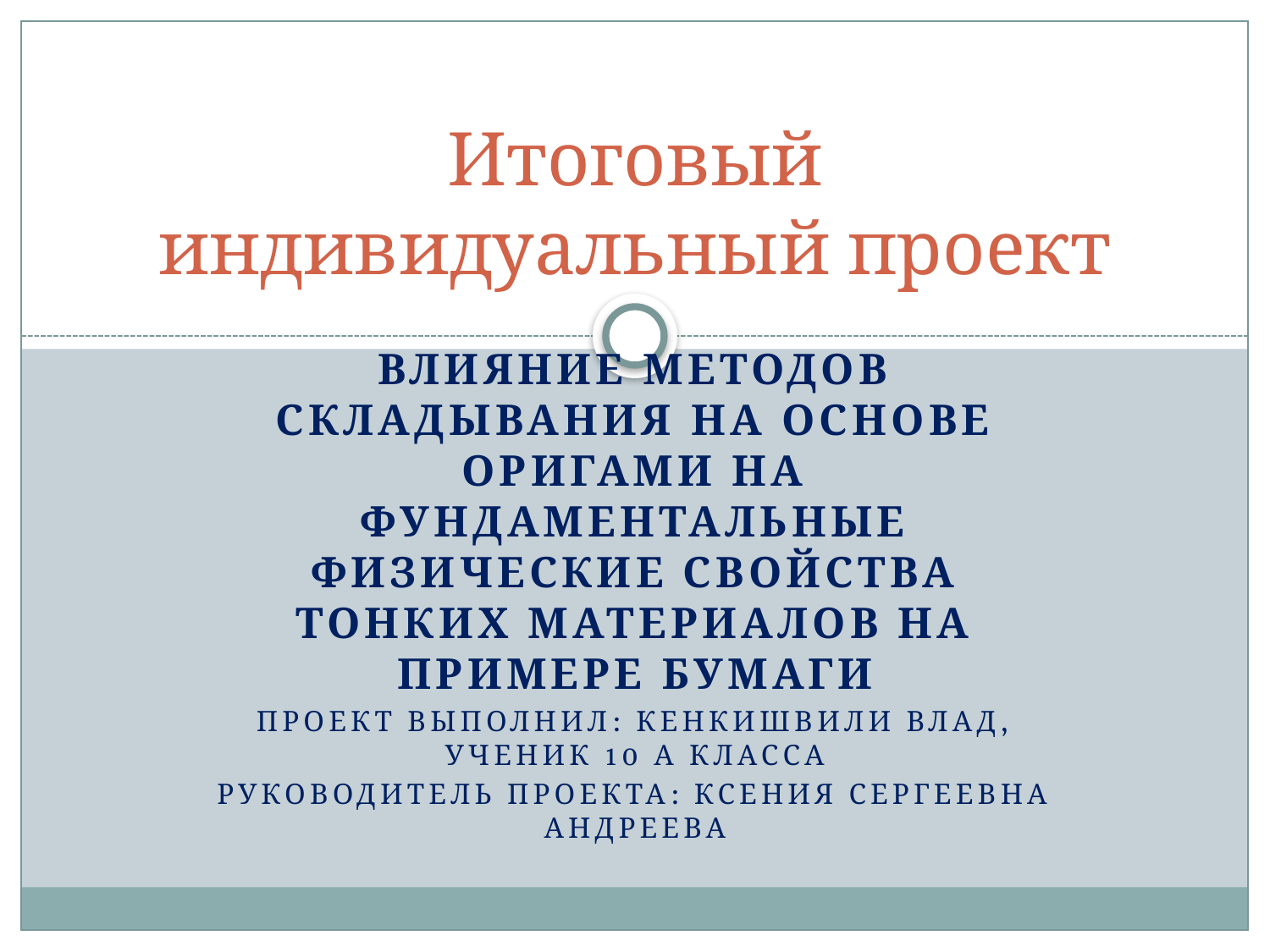

# Итоговый индивидуальный проект
Влияние методов складывания на основе оригами на фундаментальные физические свойства тонких материалов на примере бумаги
Проект выполнил: Кенкишвили Влад, ученик 10 А класса
Руководитель проекта: Ксения Сергеевна андреева